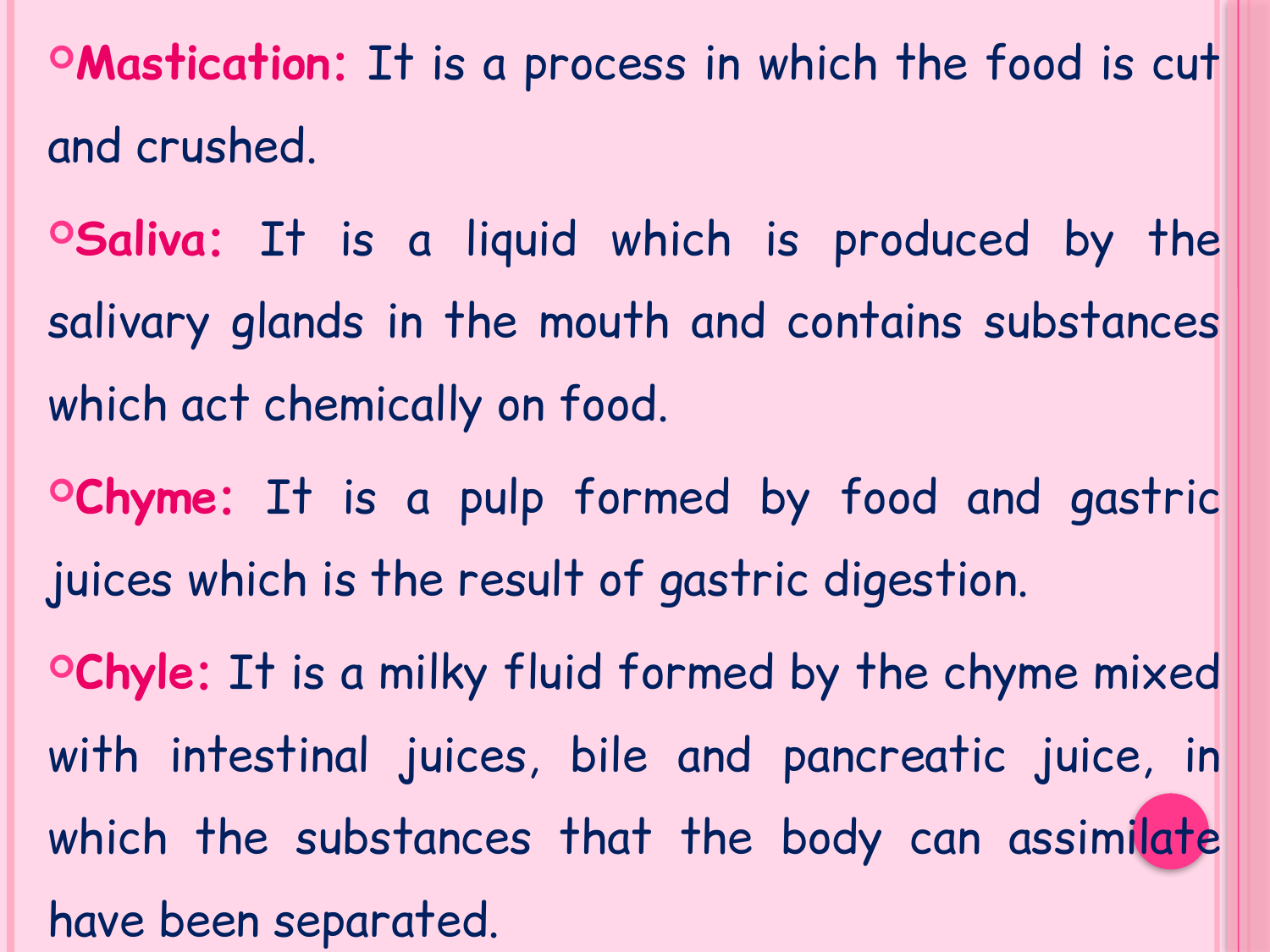

Mastication: It is a process in which the food is cut and crushed.
Saliva: It is a liquid which is produced by the salivary glands in the mouth and contains substances which act chemically on food.
Chyme: It is a pulp formed by food and gastric juices which is the result of gastric digestion.
Chyle: It is a milky fluid formed by the chyme mixed with intestinal juices, bile and pancreatic juice, in which the substances that the body can assimilate have been separated.